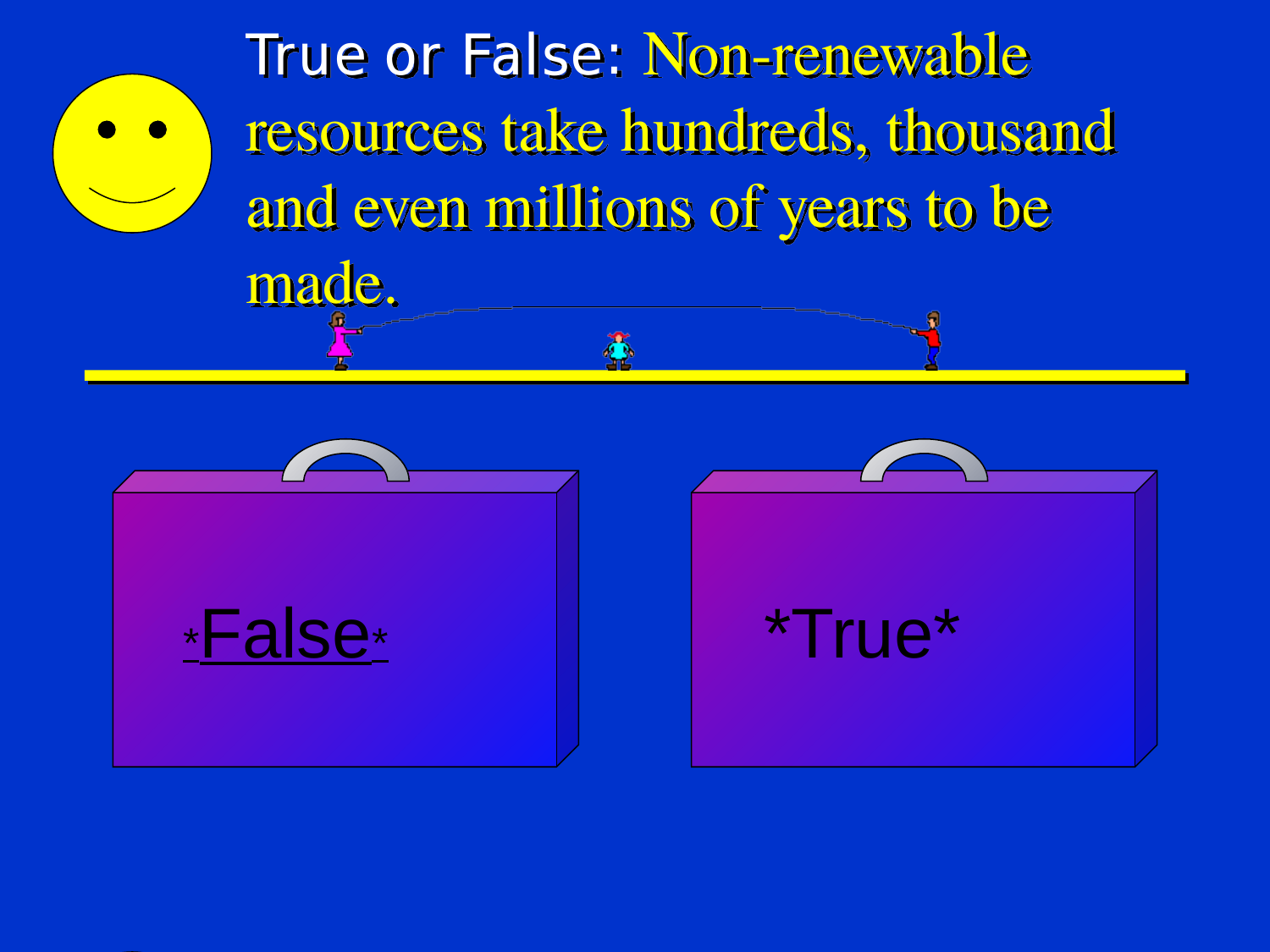

# True or False: Non-renewable resources take hundreds, thousand and even millions of years to be made.
*False*
*True*